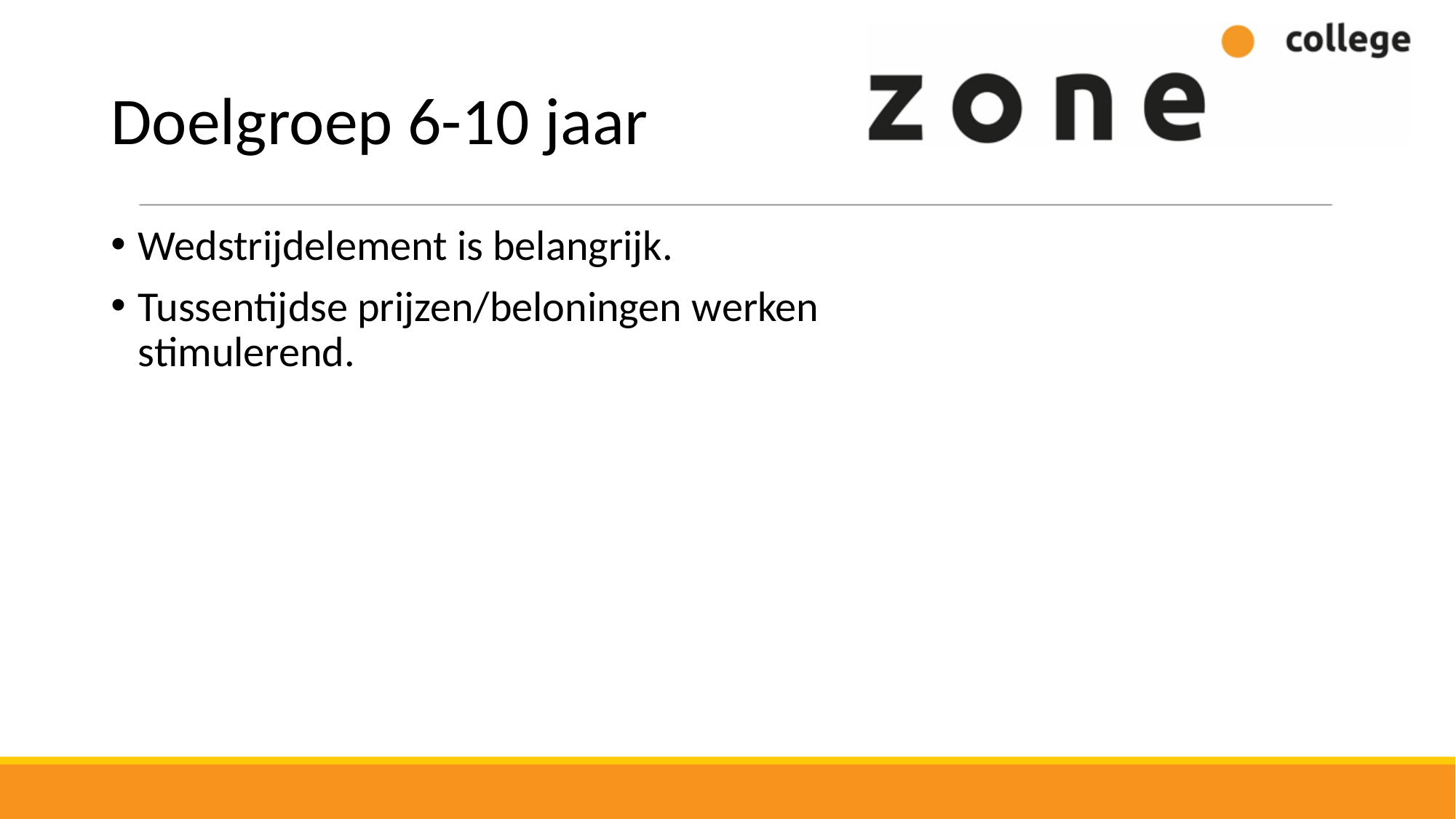

# Doelgroep 6-10 jaar
Wedstrijdelement is belangrijk.
Tussentijdse prijzen/beloningen werken stimulerend.